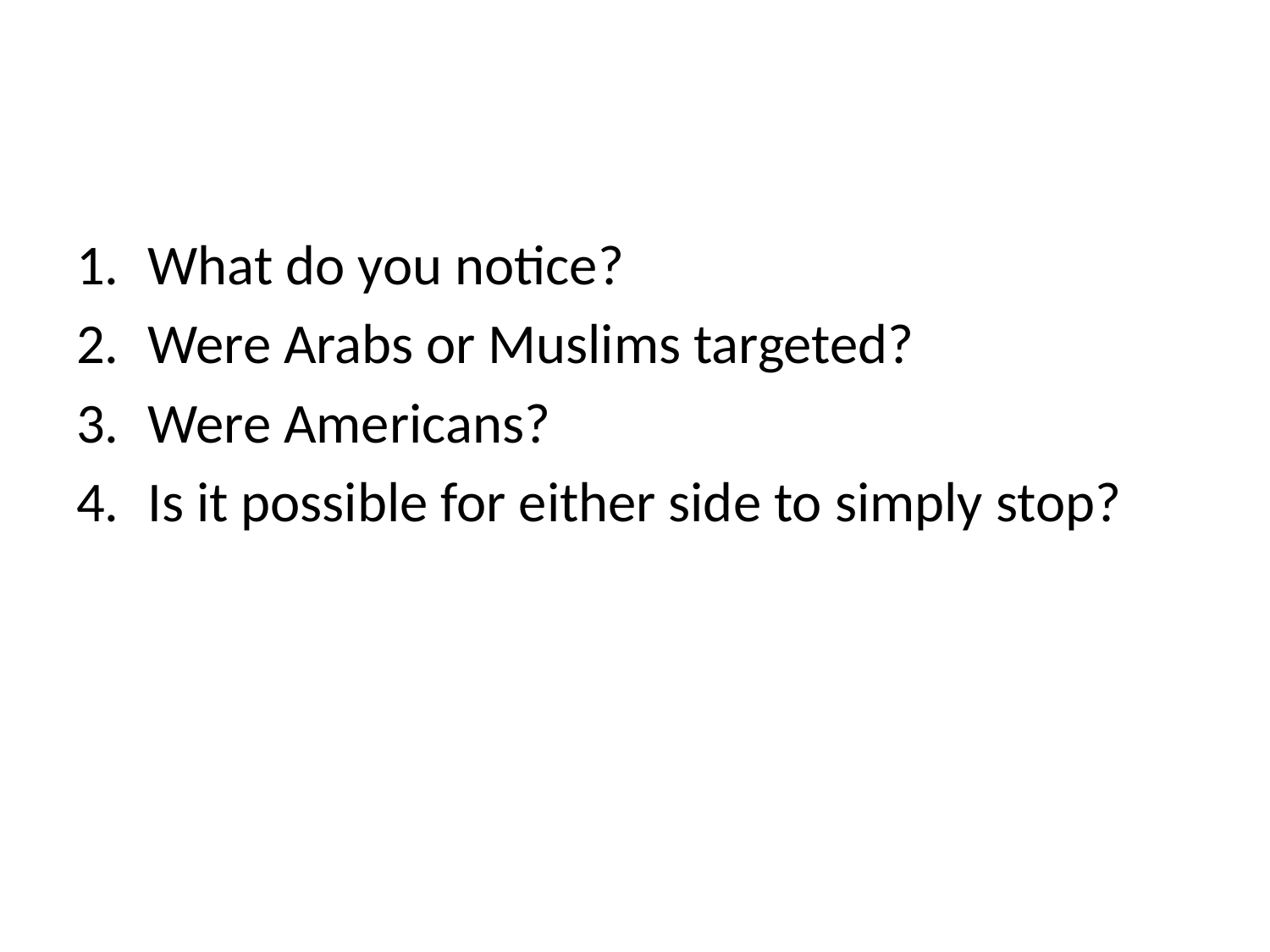

What do you notice?
Were Arabs or Muslims targeted?
Were Americans?
Is it possible for either side to simply stop?